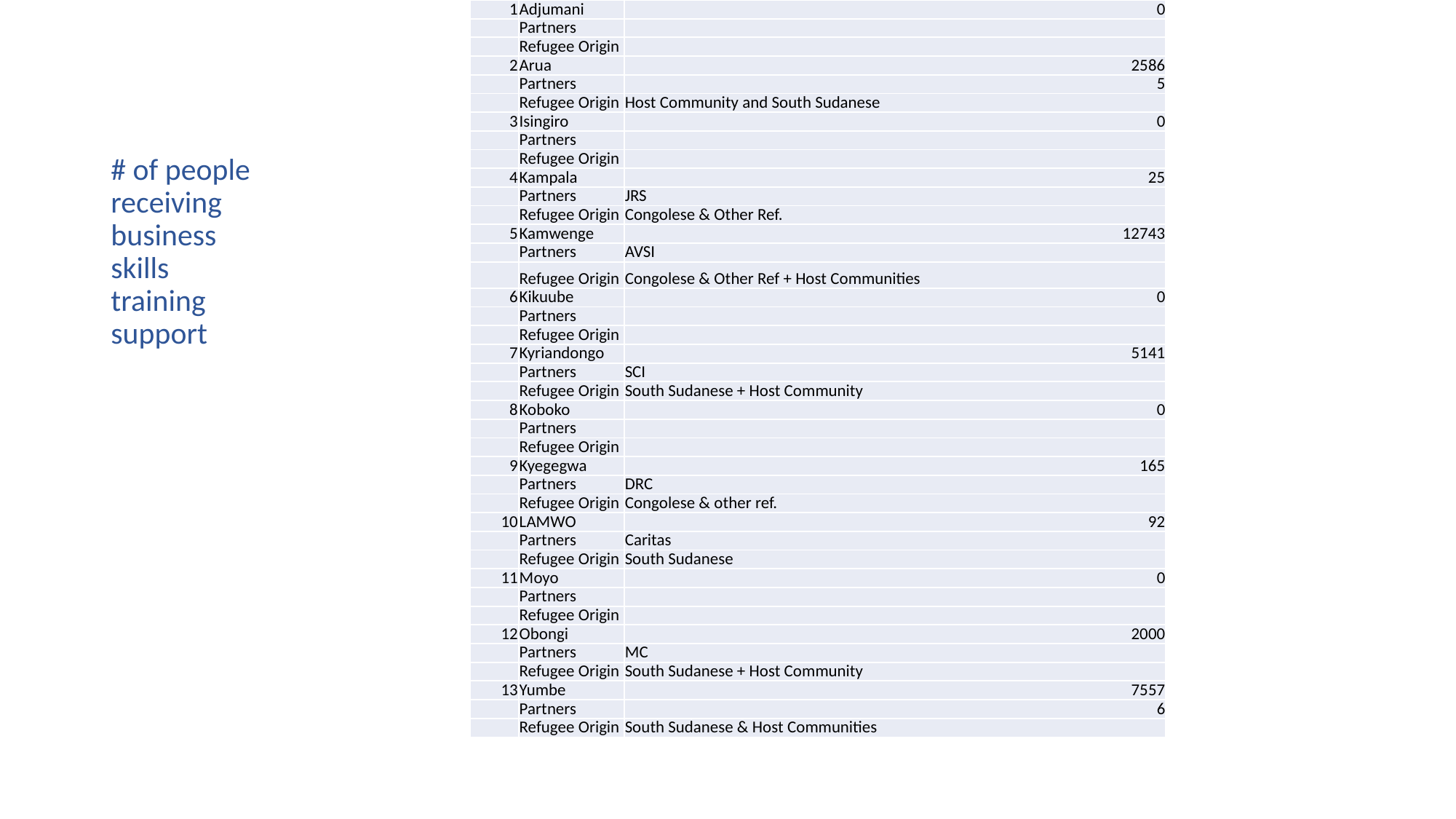

| 1 | Adjumani | 0 |
| --- | --- | --- |
|  | Partners |  |
|  | Refugee Origin |  |
| 2 | Arua | 2586 |
|  | Partners | 5 |
|  | Refugee Origin | Host Community and South Sudanese |
| 3 | Isingiro | 0 |
|  | Partners |  |
|  | Refugee Origin |  |
| 4 | Kampala | 25 |
|  | Partners | JRS |
|  | Refugee Origin | Congolese & Other Ref. |
| 5 | Kamwenge | 12743 |
|  | Partners | AVSI |
|  | Refugee Origin | Congolese & Other Ref + Host Communities |
| 6 | Kikuube | 0 |
|  | Partners |  |
|  | Refugee Origin |  |
| 7 | Kyriandongo | 5141 |
|  | Partners | SCI |
|  | Refugee Origin | South Sudanese + Host Community |
| 8 | Koboko | 0 |
|  | Partners |  |
|  | Refugee Origin |  |
| 9 | Kyegegwa | 165 |
|  | Partners | DRC |
|  | Refugee Origin | Congolese & other ref. |
| 10 | LAMWO | 92 |
|  | Partners | Caritas |
|  | Refugee Origin | South Sudanese |
| 11 | Moyo | 0 |
|  | Partners |  |
|  | Refugee Origin |  |
| 12 | Obongi | 2000 |
|  | Partners | MC |
|  | Refugee Origin | South Sudanese + Host Community |
| 13 | Yumbe | 7557 |
|  | Partners | 6 |
|  | Refugee Origin | South Sudanese & Host Communities |
# # of people receiving business skills training support